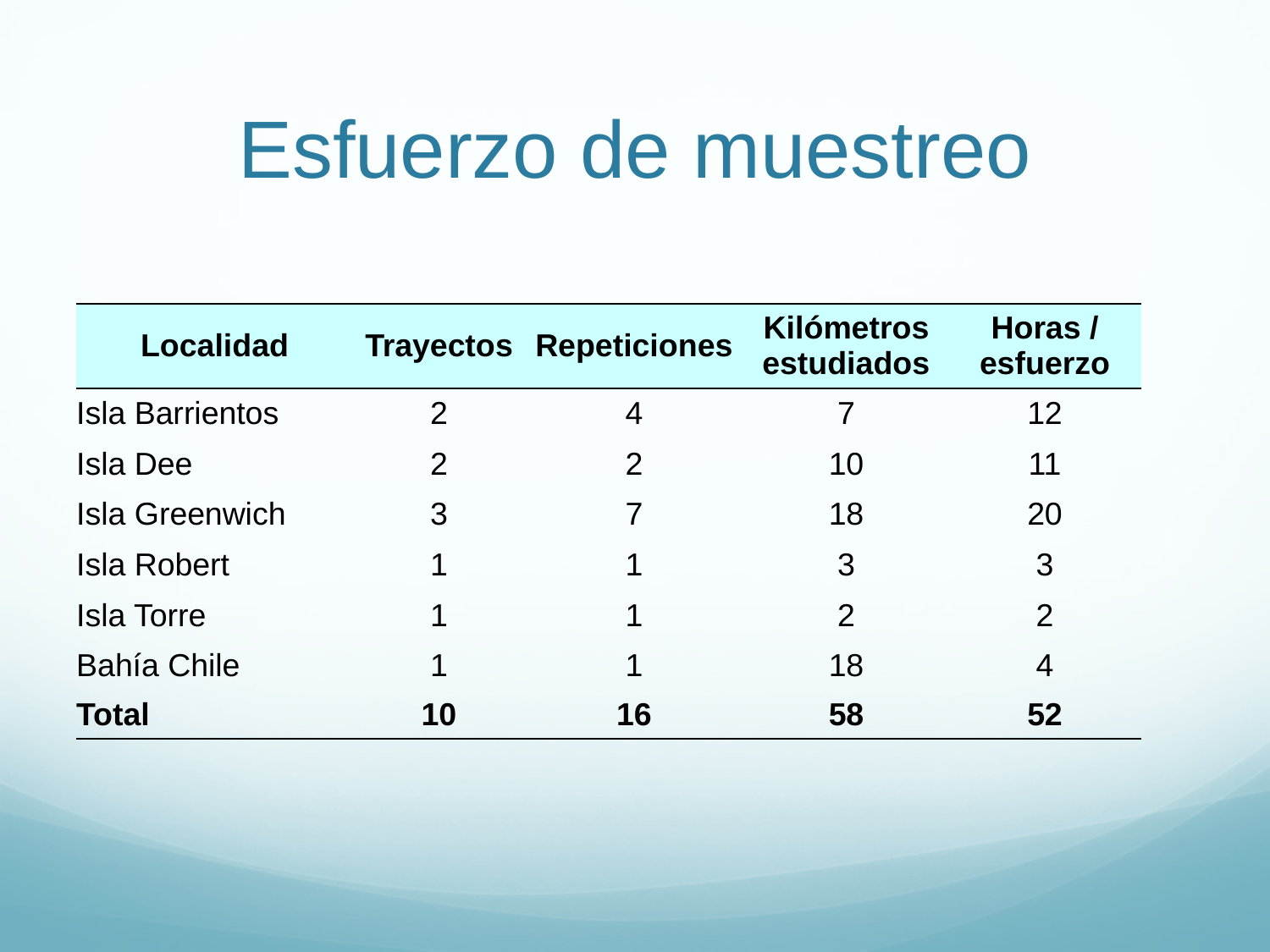

# Esfuerzo de muestreo
| Localidad | Trayectos | Repeticiones | Kilómetros estudiados | Horas / esfuerzo |
| --- | --- | --- | --- | --- |
| Isla Barrientos | 2 | 4 | 7 | 12 |
| Isla Dee | 2 | 2 | 10 | 11 |
| Isla Greenwich | 3 | 7 | 18 | 20 |
| Isla Robert | 1 | 1 | 3 | 3 |
| Isla Torre | 1 | 1 | 2 | 2 |
| Bahía Chile | 1 | 1 | 18 | 4 |
| Total | 10 | 16 | 58 | 52 |